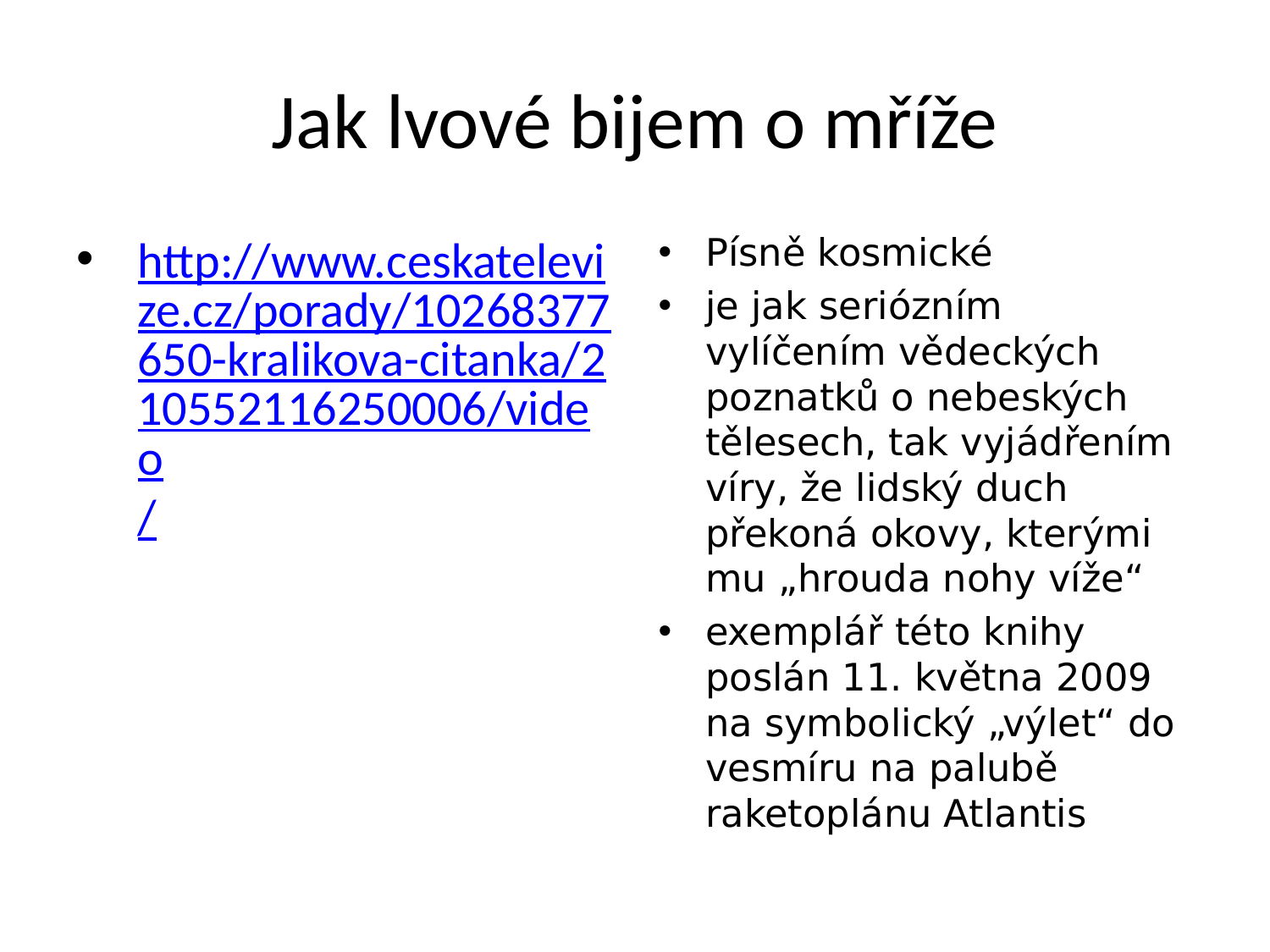

# Jak lvové bijem o mříže
http://www.ceskatelevize.cz/porady/10268377650-kralikova-citanka/210552116250006/video/

Písně kosmické
je jak seriózním vylíčením vědeckých poznatků o nebeských tělesech, tak vyjádřením víry, že lidský duch překoná okovy, kterými mu „hrouda nohy víže“
exemplář této knihy poslán 11. května 2009 na symbolický „výlet“ do vesmíru na palubě raketoplánu Atlantis